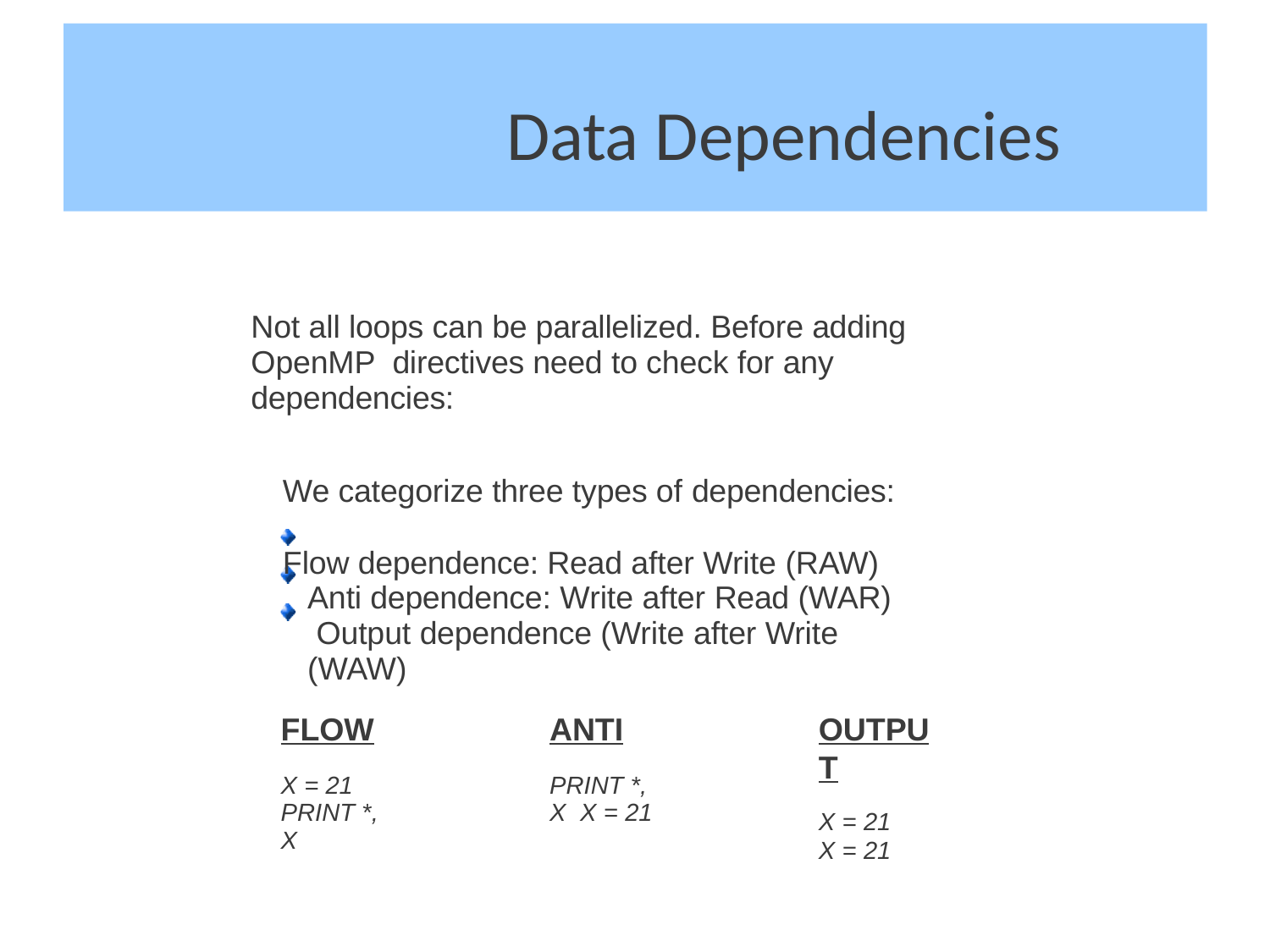

# Data Dependencies
Not all loops can be parallelized. Before adding OpenMP  directives need to check for any dependencies:

We categorize three types of dependencies:

Flow dependence: Read after Write (RAW)  Anti dependence: Write after Read (WAR)  Output dependence (Write after Write (WAW)

FLOW
X = 21  PRINT *, X
ANTI
PRINT *, X  X = 21
OUTPUT
X = 21
X = 21